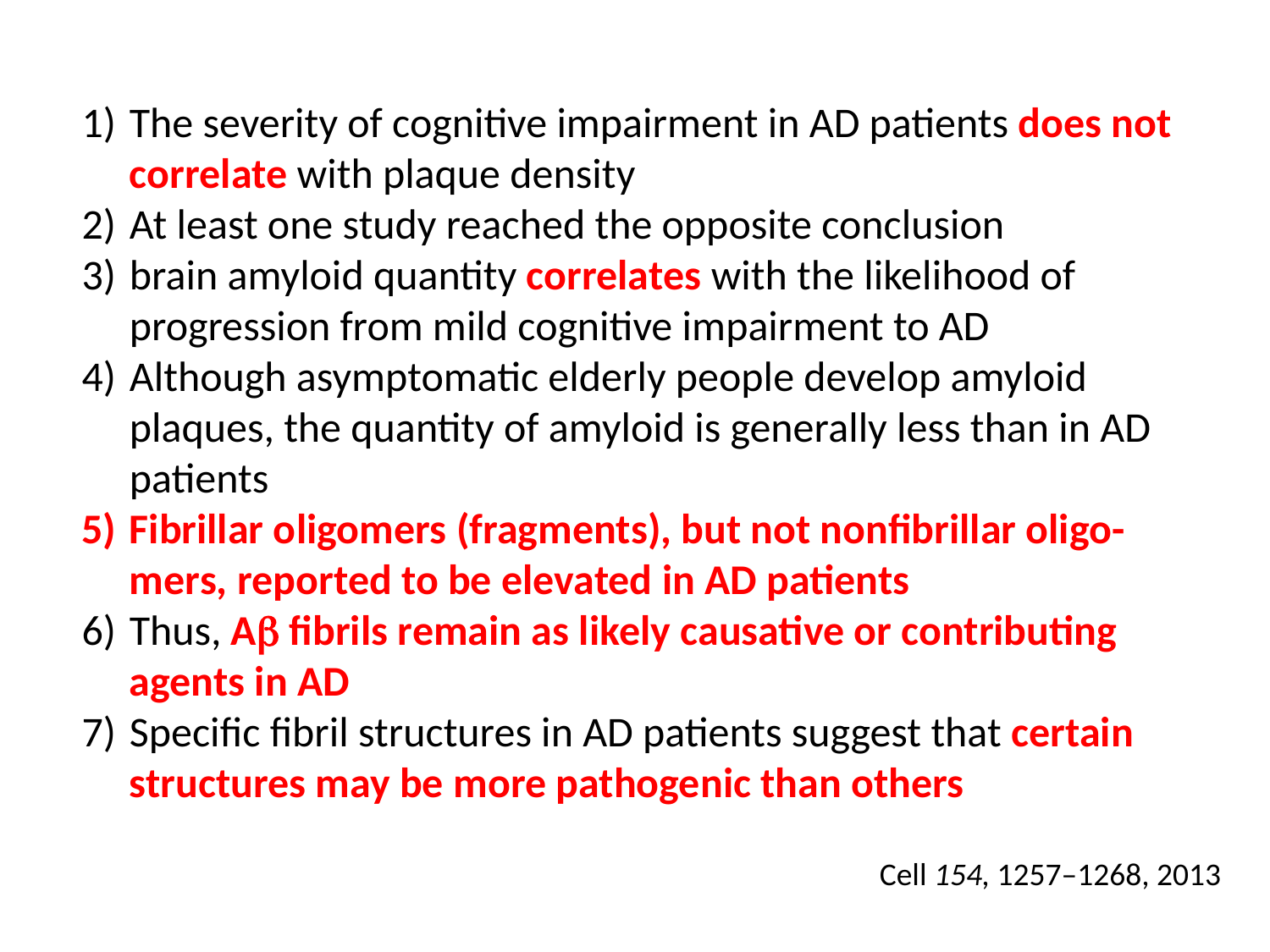

The severity of cognitive impairment in AD patients does not correlate with plaque density
At least one study reached the opposite conclusion
brain amyloid quantity correlates with the likelihood of progression from mild cognitive impairment to AD
Although asymptomatic elderly people develop amyloid plaques, the quantity of amyloid is generally less than in AD patients
Fibrillar oligomers (fragments), but not nonfibrillar oligo- mers, reported to be elevated in AD patients
Thus, Aβ fibrils remain as likely causative or contributing agents in AD
Specific fibril structures in AD patients suggest that certain structures may be more pathogenic than others
Cell 154, 1257–1268, 2013